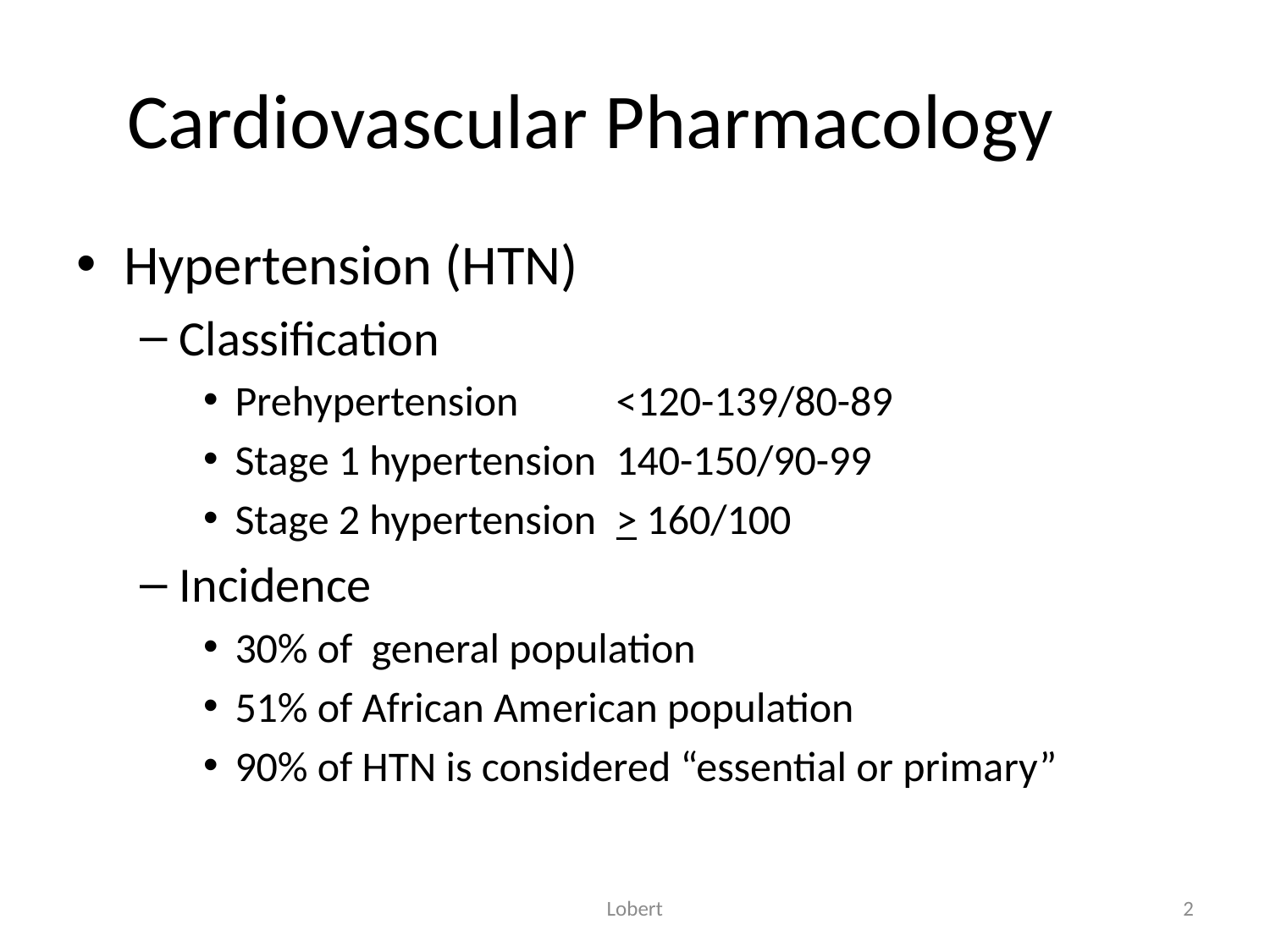

# Cardiovascular Pharmacology
Hypertension (HTN)
Classification
Prehypertension 	<120-139/80-89
Stage 1 hypertension	140-150/90-99
Stage 2 hypertension	> 160/100
Incidence
30% of  general population
51% of African American population
90% of HTN is considered “essential or primary”

Lobert
2